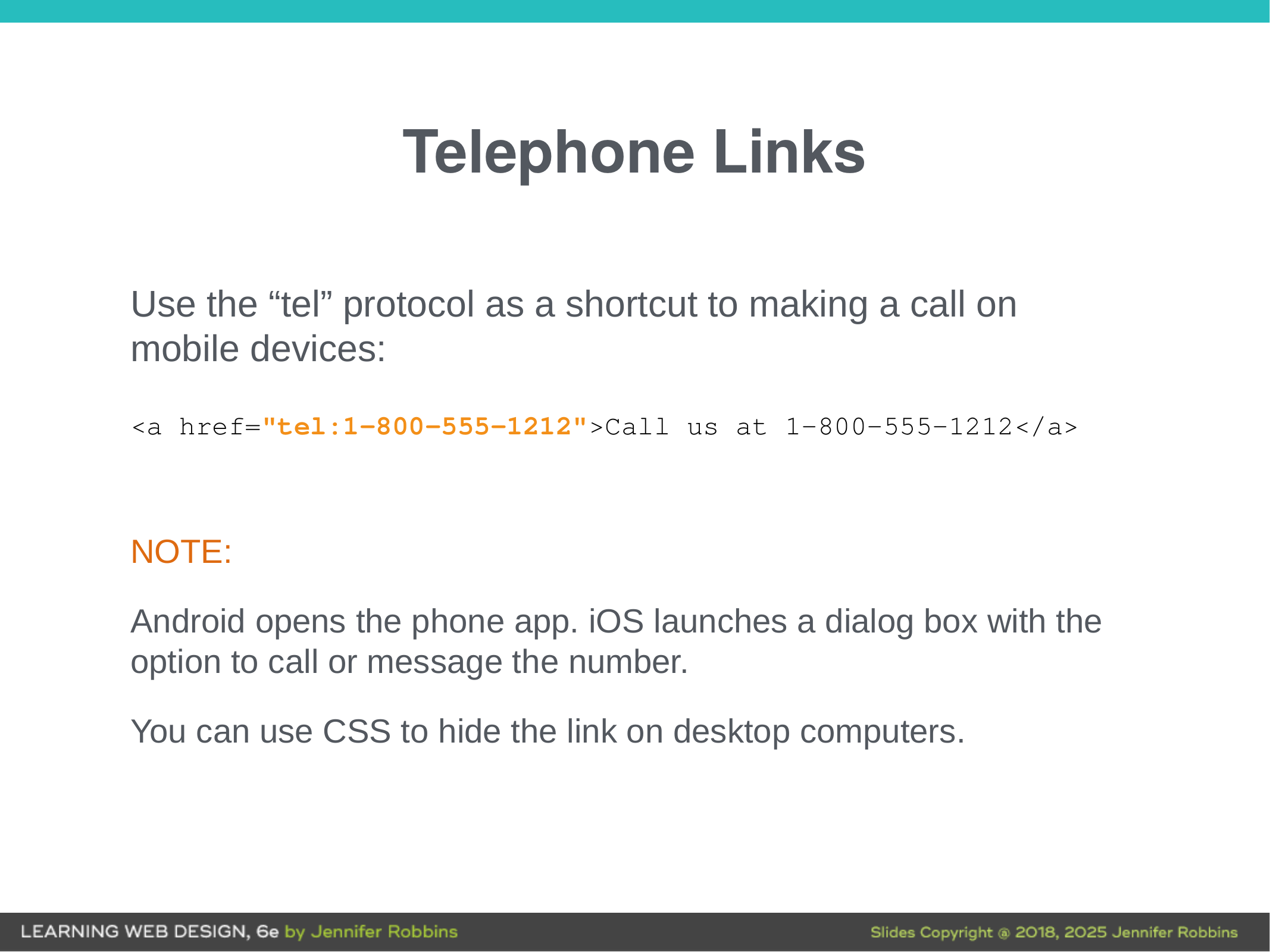

# Telephone Links
Use the “tel” protocol as a shortcut to making a call on mobile devices:
<a href="tel:1-800-555-1212">Call us at 1-800-555-1212</a>
NOTE:
Android opens the phone app. iOS launches a dialog box with the option to call or message the number.
You can use CSS to hide the link on desktop computers.